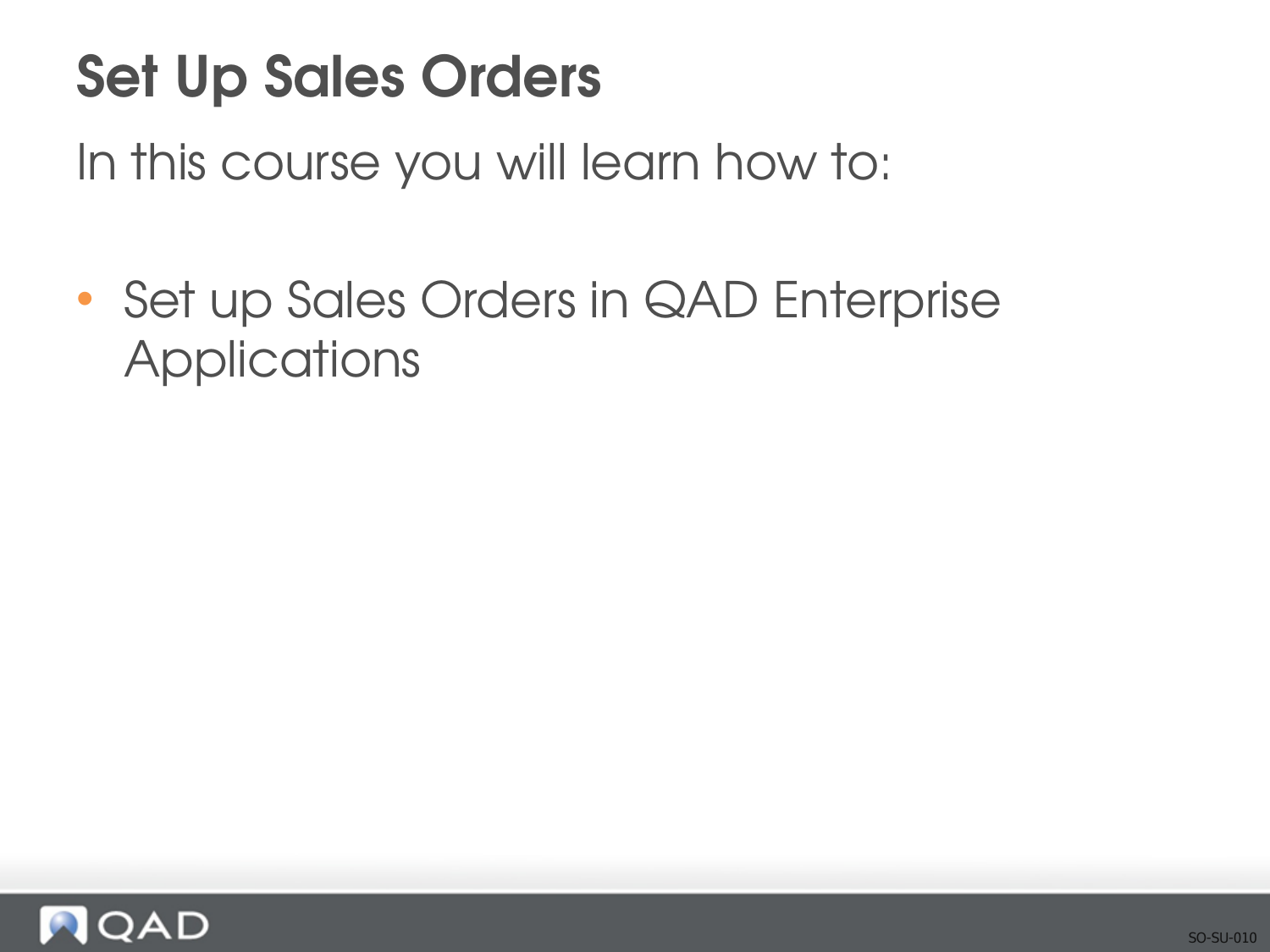

# Set Up Sales Orders
In this course you will learn how to:

Set up Sales Orders in QAD Enterprise Applications
SO-SU-010